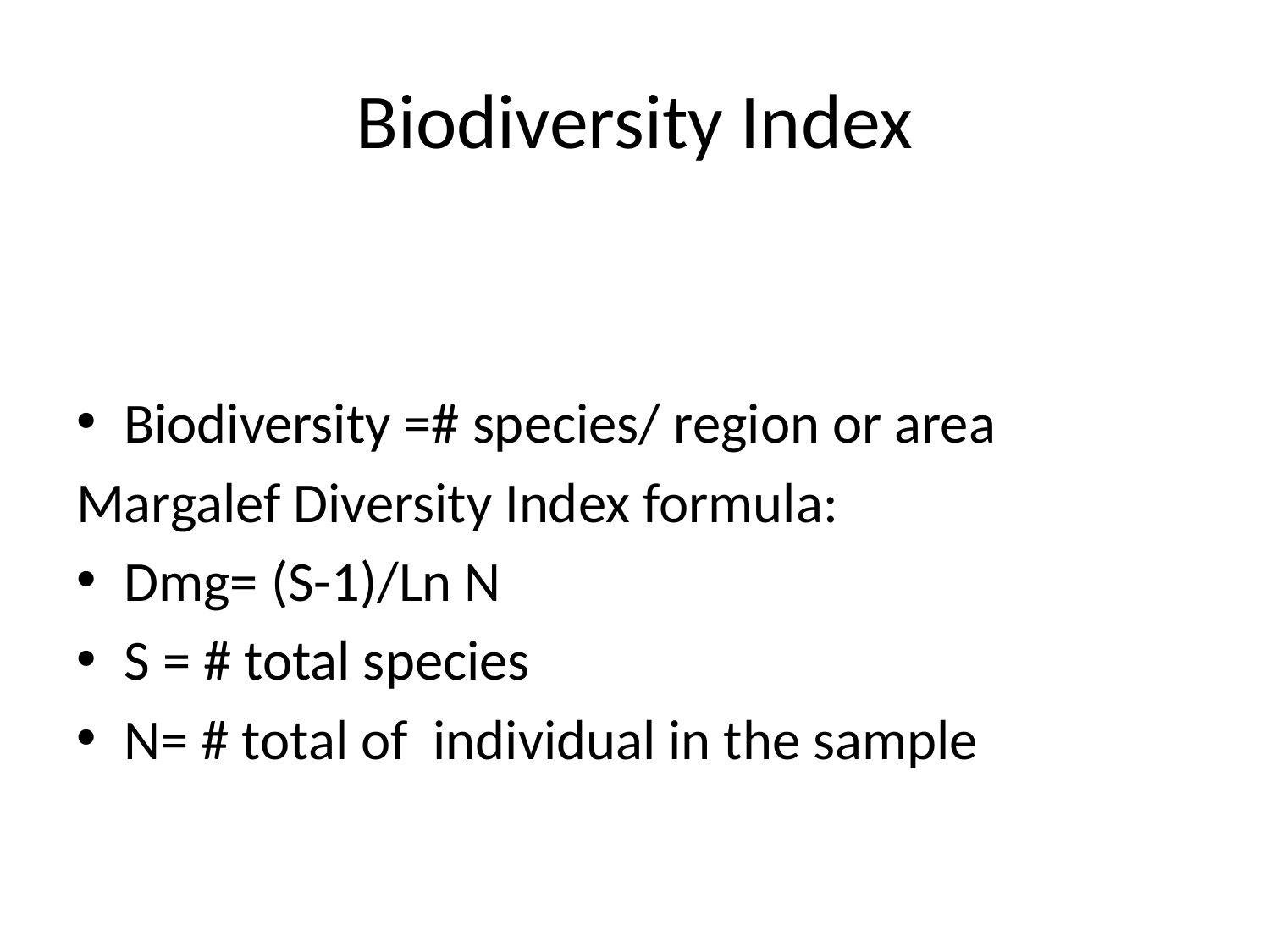

# Biodiversity Index

Biodiversity =# species/ region or area
Margalef Diversity Index formula:
Dmg= (S-1)/Ln N
S = # total species
N= # total of  individual in the sample